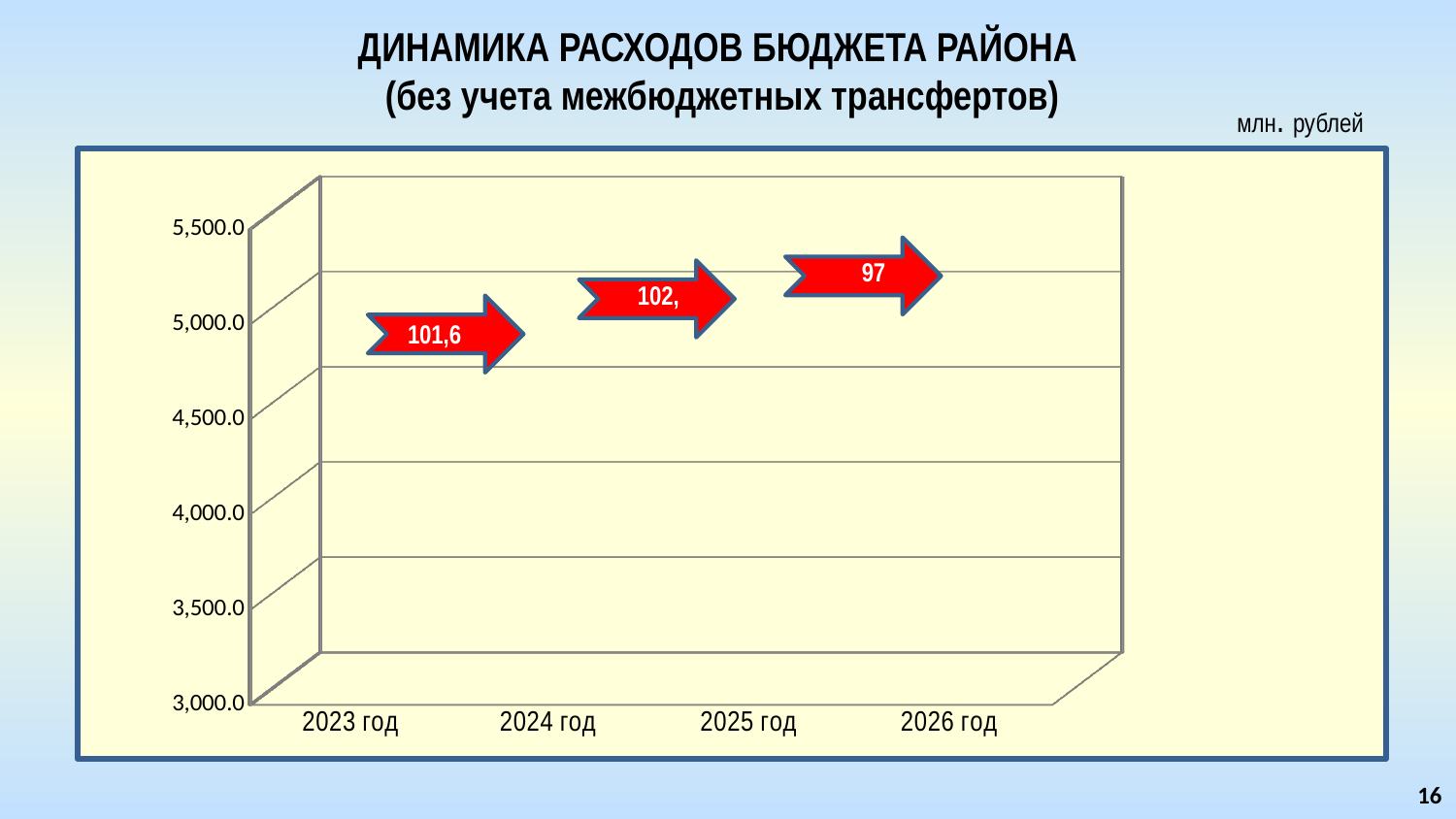

ДИНАМИКА РАСХОДОВ БЮДЖЕТА РАЙОНА
(без учета межбюджетных трансфертов)

млн. рублей

[unsupported chart]

97

102,

101,6
16